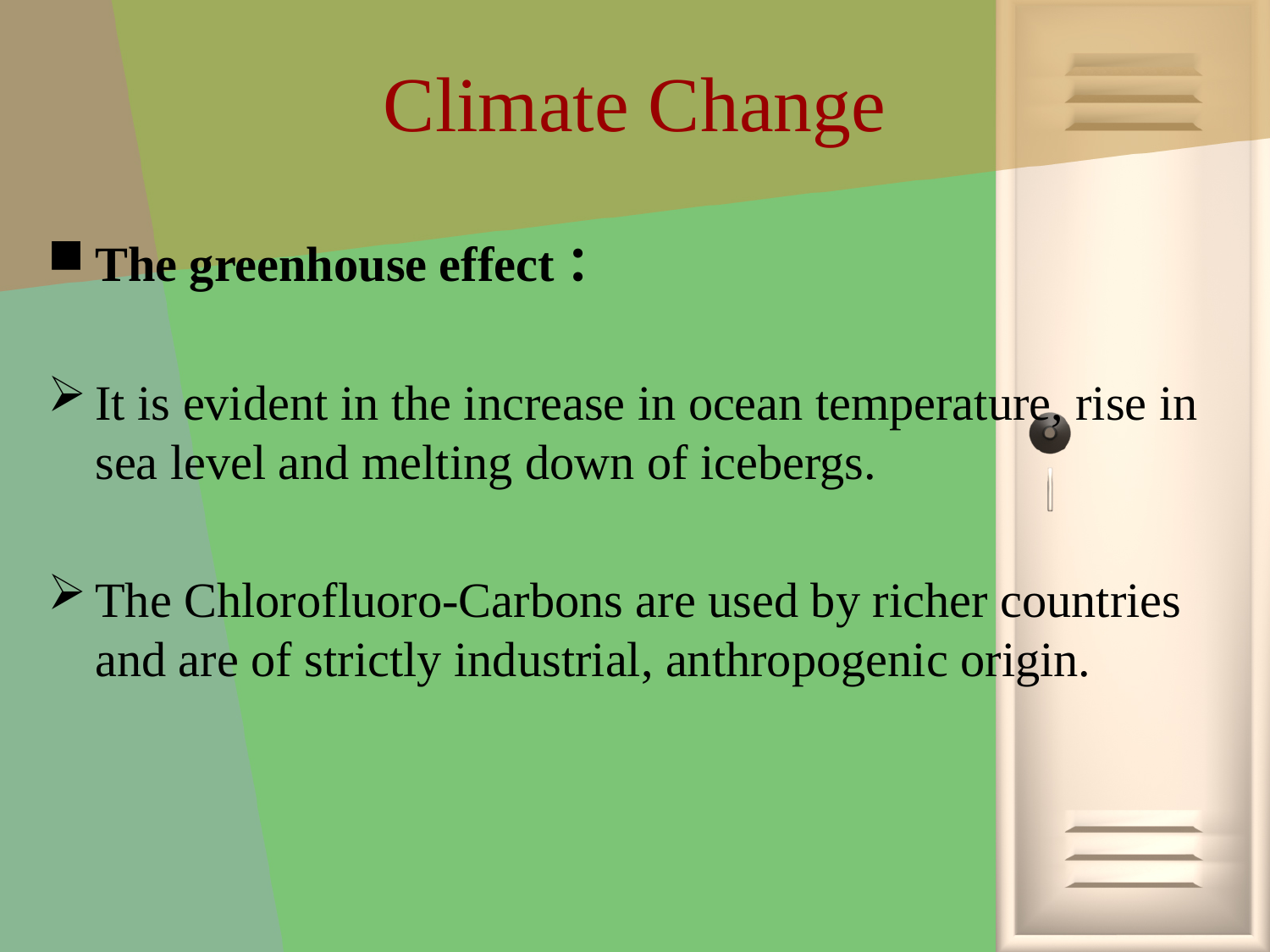

# Climate Change
The greenhouse effect：

It is evident in the increase in ocean temperature, rise in sea level and melting down of icebergs.

The Chlorofluoro-Carbons are used by richer countries and are of strictly industrial, anthropogenic origin.